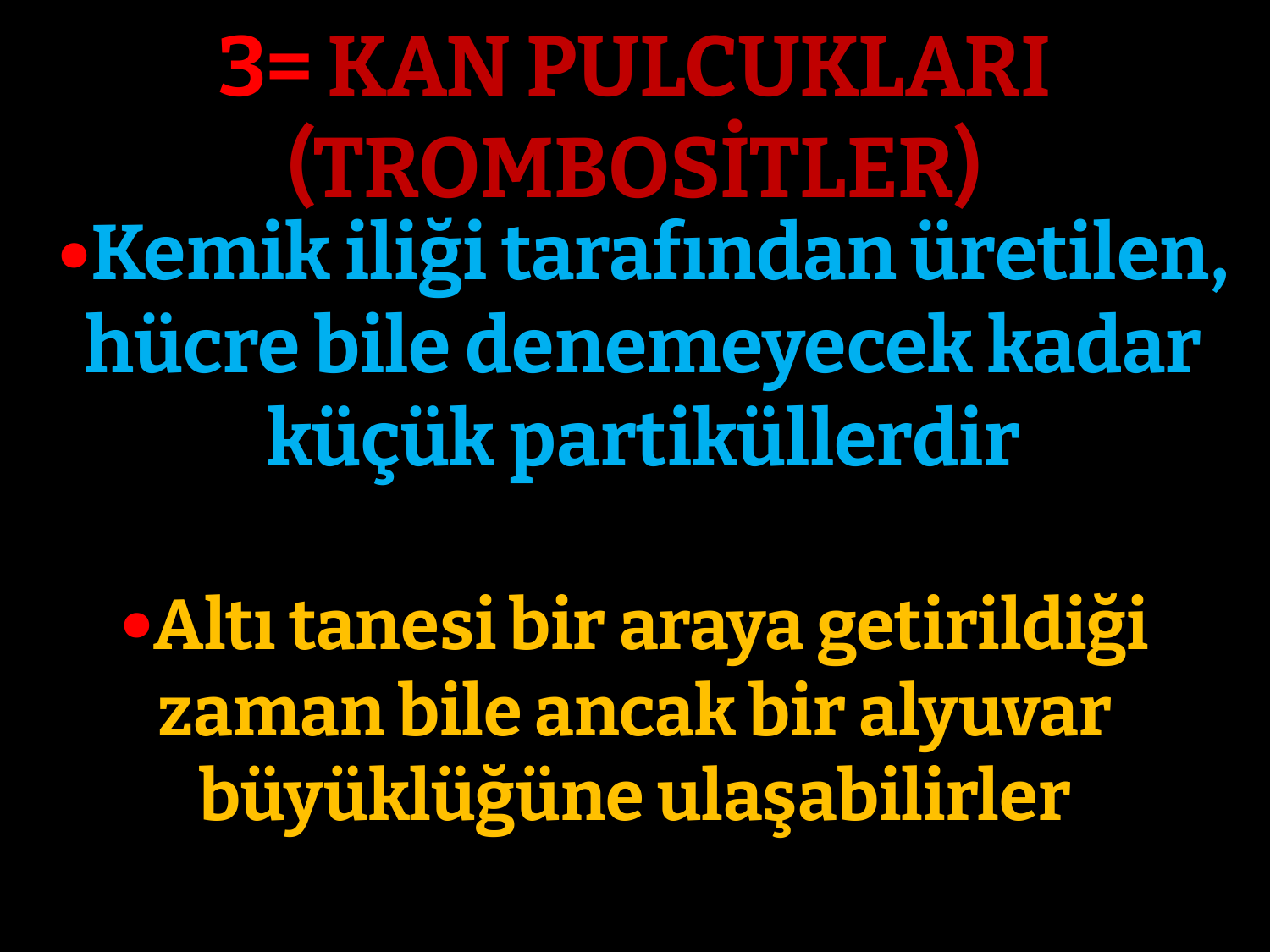

3= KAN PULCUKLARI (TROMBOSİTLER)
•Kemik iliği tarafından üretilen, hücre bile denemeyecek kadar küçük partiküllerdir
#
•Altı tanesi bir araya getirildiği zaman bile ancak bir alyuvar büyüklüğüne ulaşabilirler